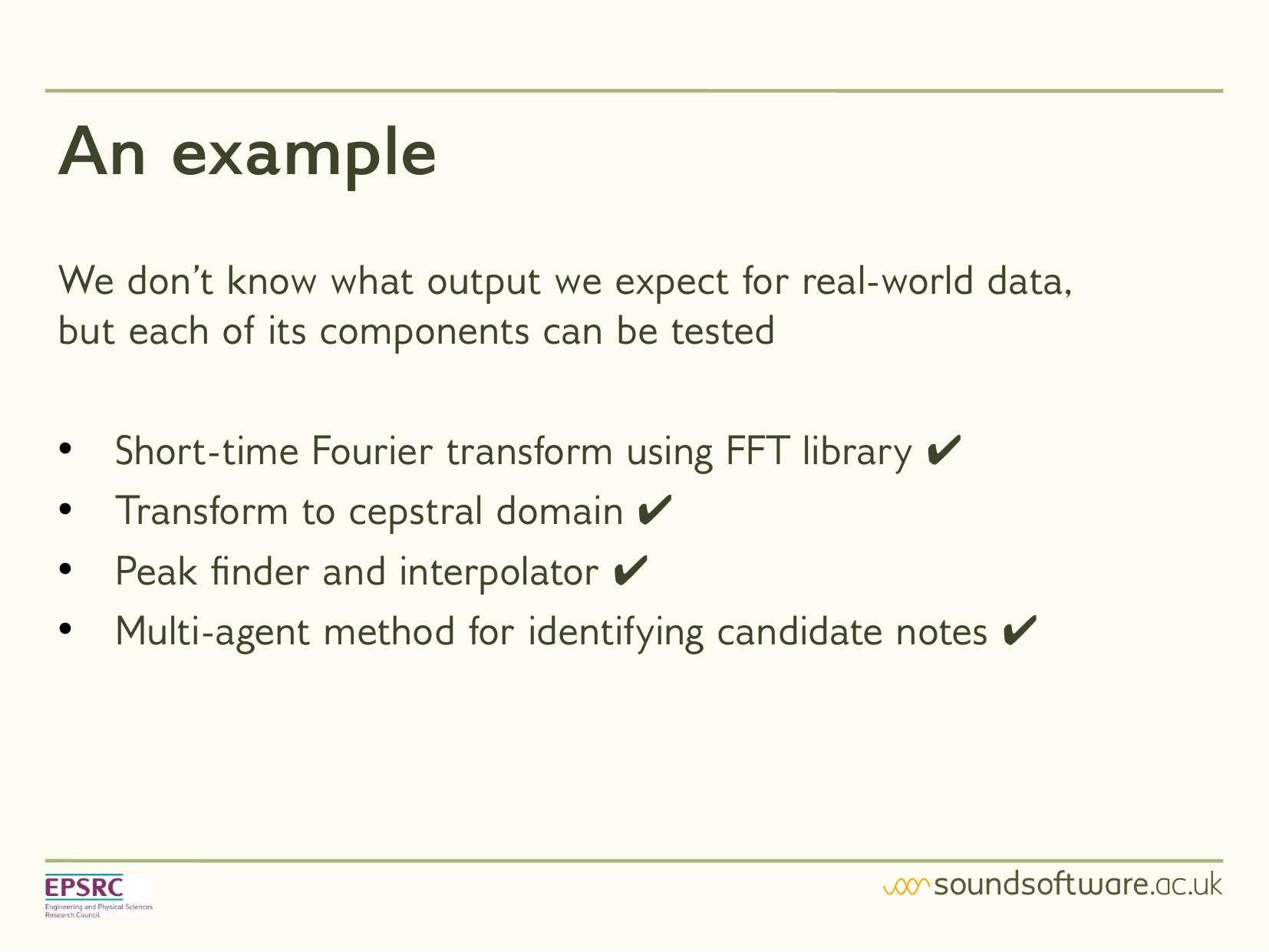

# An example
We don’t know what output we expect for real-world data,
but each of its components can be tested

Short-time Fourier transform using FFT library ✔
Transform to cepstral domain ✔
Peak finder and interpolator ✔
Multi-agent method for identifying candidate notes ✔